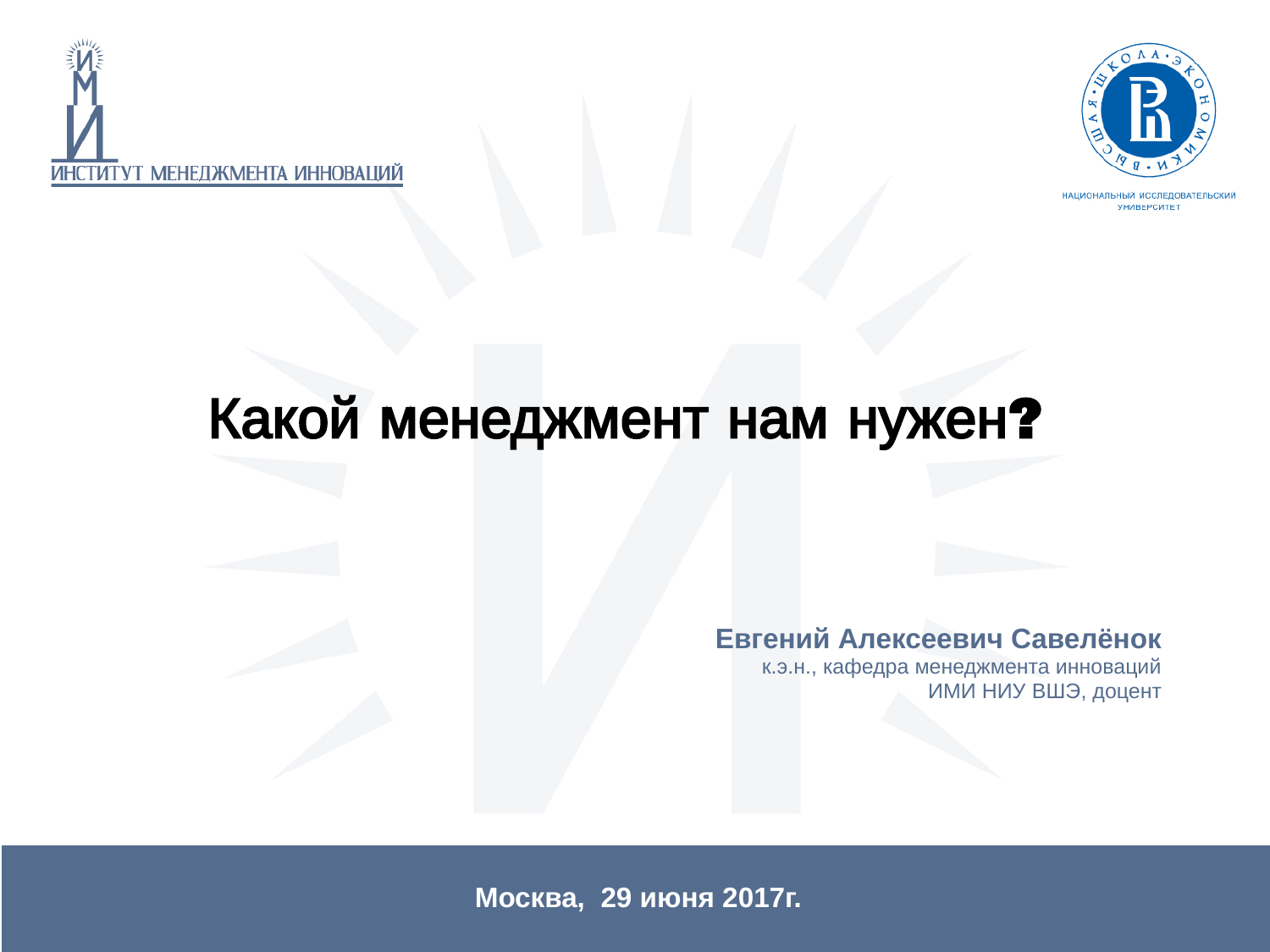

# Какой менеджмент нам нужен?
Евгений Алексеевич Савелёнок
к.э.н., кафедра менеджмента инноваций
ИМИ НИУ ВШЭ, доцент
Москва,  29 июня 2017г.